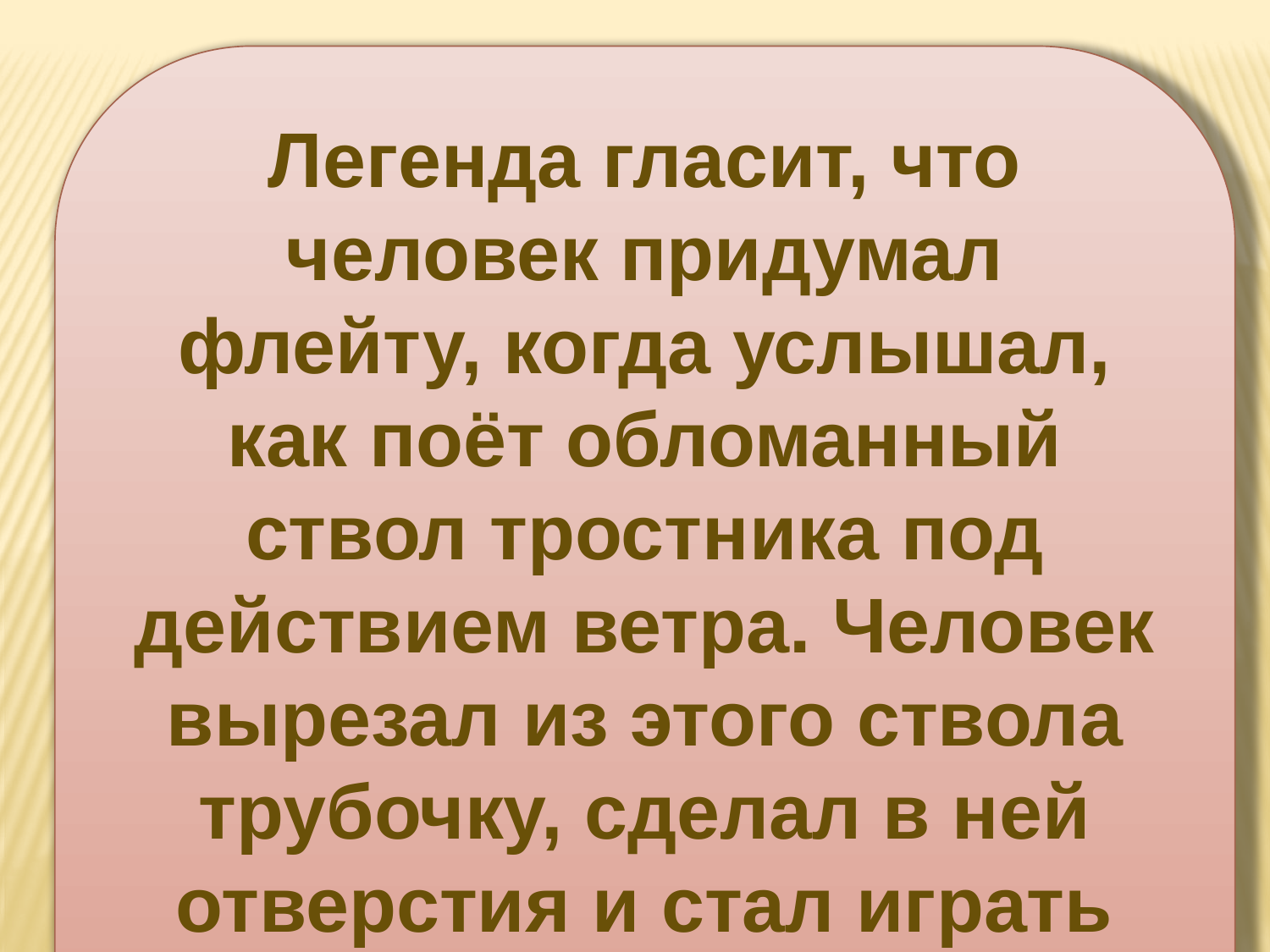

Легенда гласит, что человек придумал флейту, когда услышал, как поёт обломанный ствол тростника под действием ветра. Человек вырезал из этого ствола трубочку, сделал в ней отверстия и стал играть на ней. Название этот инструмент получил от латинского слова flatus — дуновение.